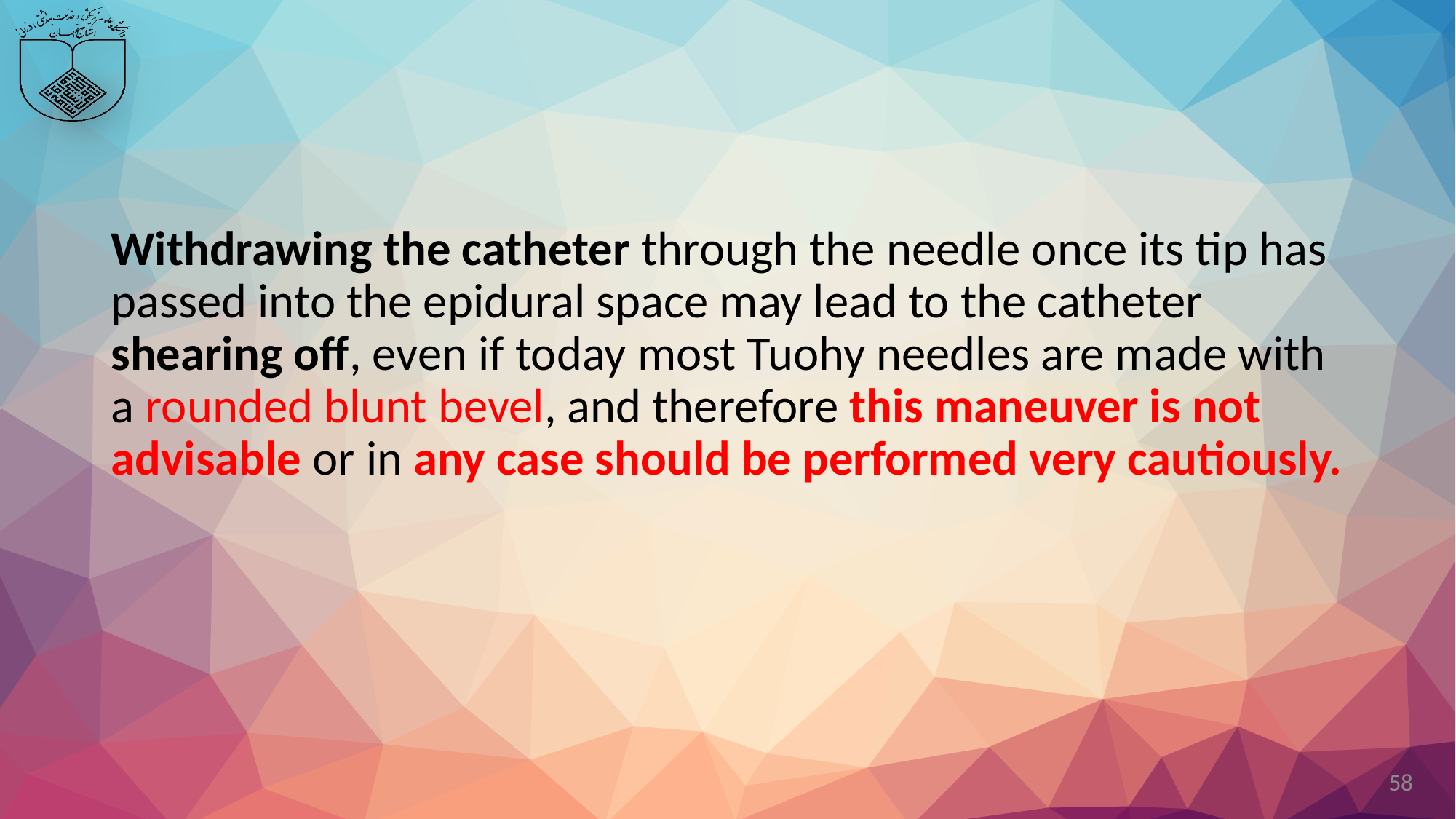

#
Withdrawing the catheter through the needle once its tip has passed into the epidural space may lead to the catheter shearing off, even if today most Tuohy needles are made with a rounded blunt bevel, and therefore this maneuver is not advisable or in any case should be performed very cautiously.

58